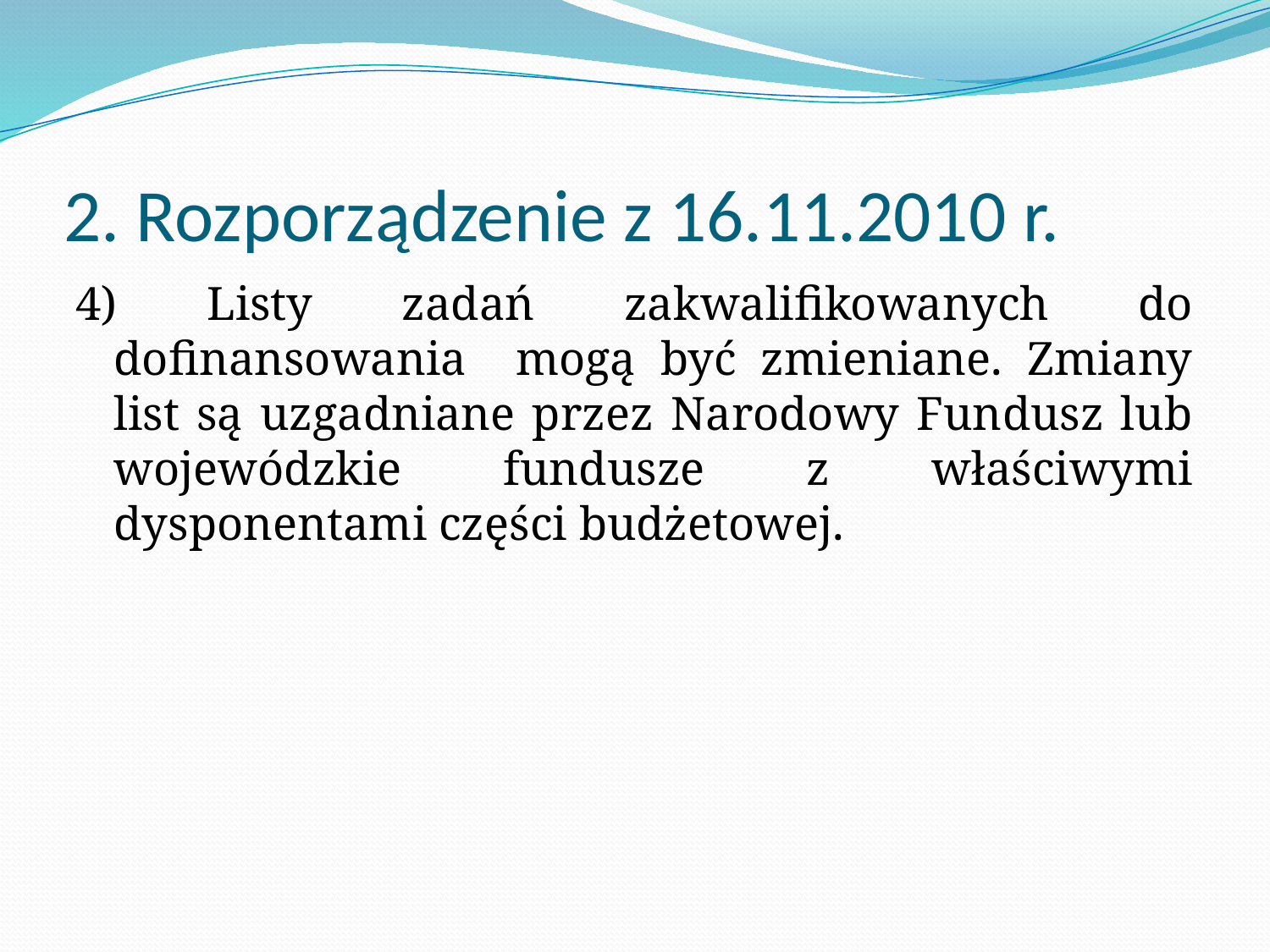

# 2. Rozporządzenie z 16.11.2010 r.
4) Listy zadań zakwalifikowanych do dofinansowania  mogą być zmieniane. Zmiany list są uzgadniane przez Narodowy Fundusz lub wojewódzkie fundusze z właściwymi dysponentami części budżetowej.